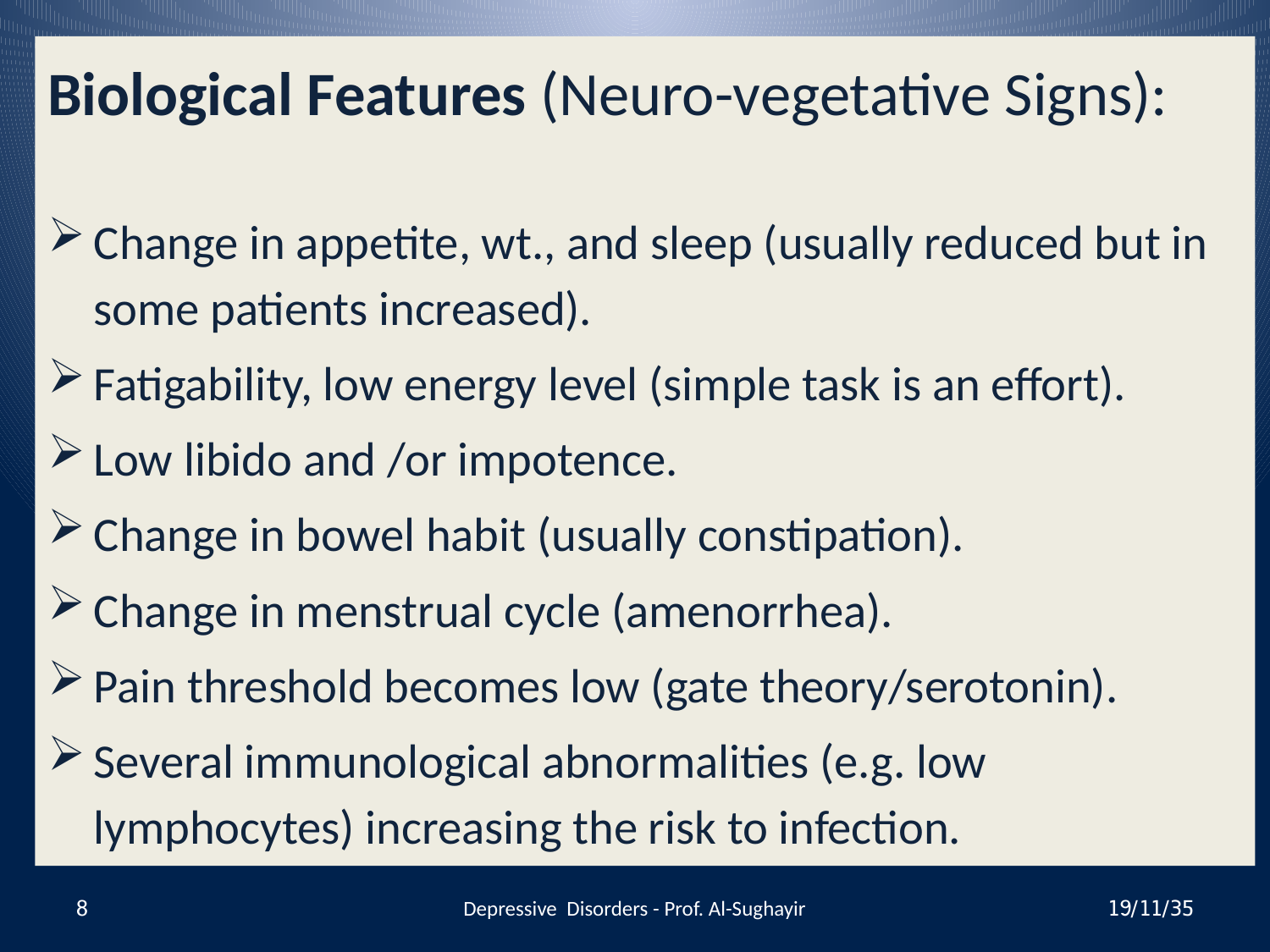

Biological Features (Neuro-vegetative Signs):
Change in appetite, wt., and sleep (usually reduced but in some patients increased).
Fatigability, low energy level (simple task is an effort).
Low libido and /or impotence.
Change in bowel habit (usually constipation).
Change in menstrual cycle (amenorrhea).
Pain threshold becomes low (gate theory/serotonin).
Several immunological abnormalities (e.g. low lymphocytes) increasing the risk to infection.
8
Depressive  Disorders - Prof. Al-Sughayir
19/11/35